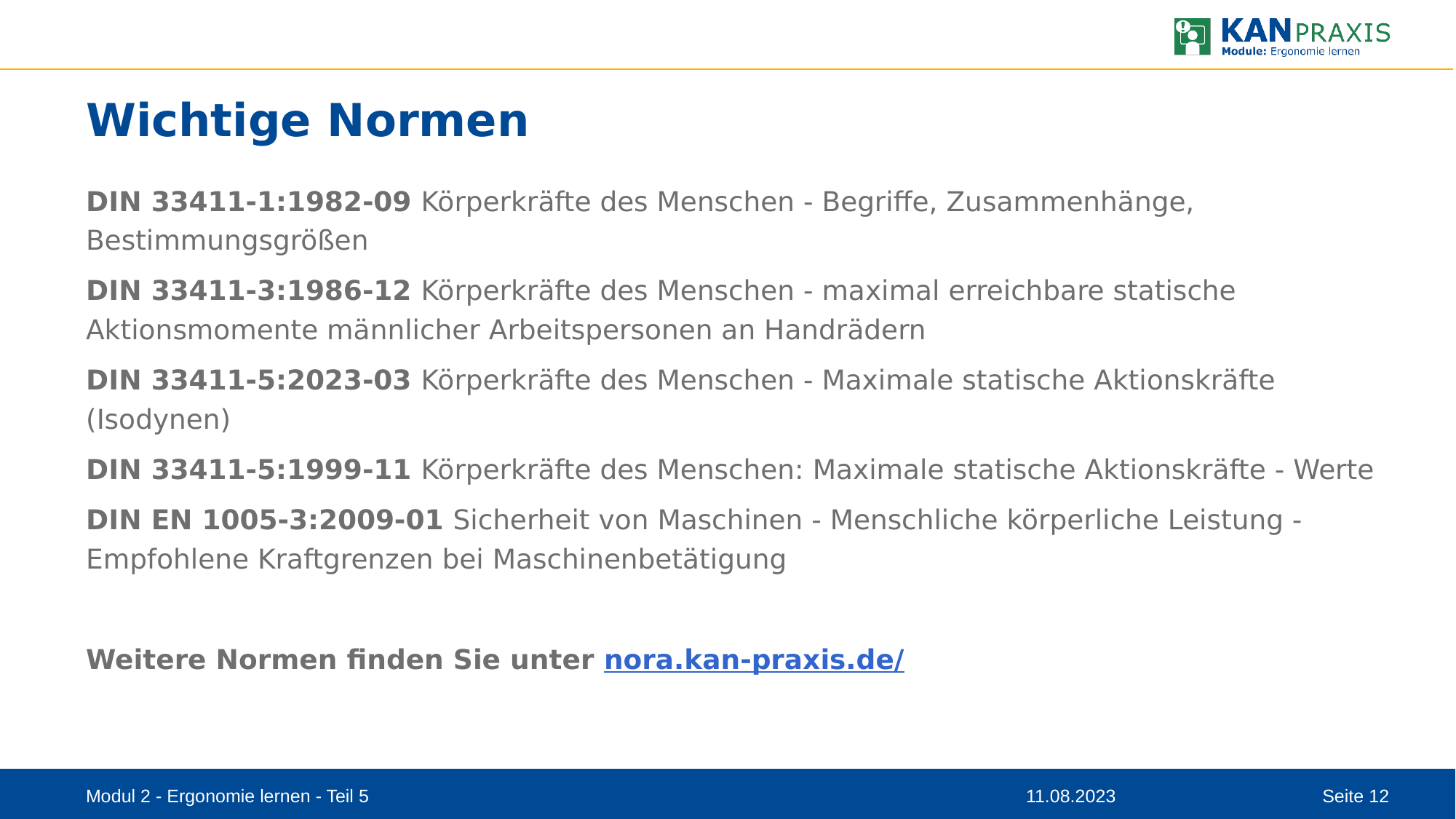

# Wichtige Normen
DIN 33411-1:1982-09 Körperkräfte des Menschen - Begriffe, Zusammenhänge, Bestimmungsgrößen
DIN 33411-3:1986-12 Körperkräfte des Menschen - maximal erreichbare statische Aktionsmomente männlicher Arbeitspersonen an Handrädern
DIN 33411-5:2023-03 Körperkräfte des Menschen - Maximale statische Aktionskräfte (Isodynen)
DIN 33411-5:1999-11 Körperkräfte des Menschen: Maximale statische Aktionskräfte - Werte
DIN EN 1005-3:2009-01 Sicherheit von Maschinen - Menschliche körperliche Leistung - Empfohlene Kraftgrenzen bei Maschinenbetätigung

Weitere Normen finden Sie unter nora.kan-praxis.de/

Modul 2 - Ergonomie lernen - Teil 5
11.08.2023
Seite 12